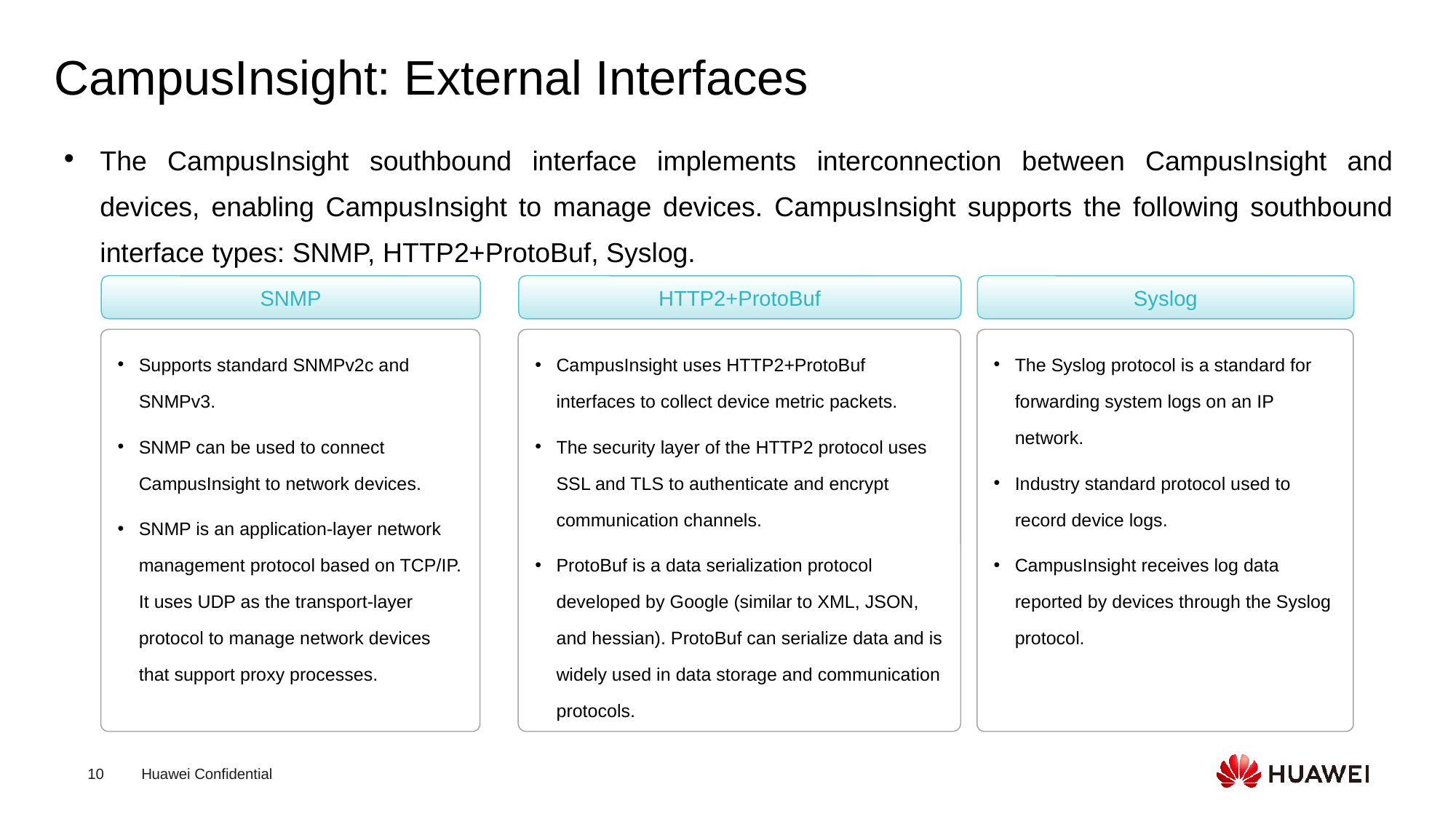

# CampusInsight: External Interfaces
The CampusInsight southbound interface implements interconnection between CampusInsight and devices, enabling CampusInsight to manage devices. CampusInsight supports the following southbound interface types: SNMP, HTTP2+ProtoBuf, Syslog.

SNMP
HTTP2+ProtoBuf
Syslog
Supports standard SNMPv2c and SNMPv3.
SNMP can be used to connect CampusInsight to network devices.
SNMP is an application-layer network management protocol based on TCP/IP. It uses UDP as the transport-layer protocol to manage network devices that support proxy processes.
CampusInsight uses HTTP2+ProtoBuf interfaces to collect device metric packets.
The security layer of the HTTP2 protocol uses SSL and TLS to authenticate and encrypt communication channels.
ProtoBuf is a data serialization protocol developed by Google (similar to XML, JSON, and hessian). ProtoBuf can serialize data and is widely used in data storage and communication protocols.
The Syslog protocol is a standard for forwarding system logs on an IP network.
Industry standard protocol used to record device logs.
CampusInsight receives log data reported by devices through the Syslog protocol.